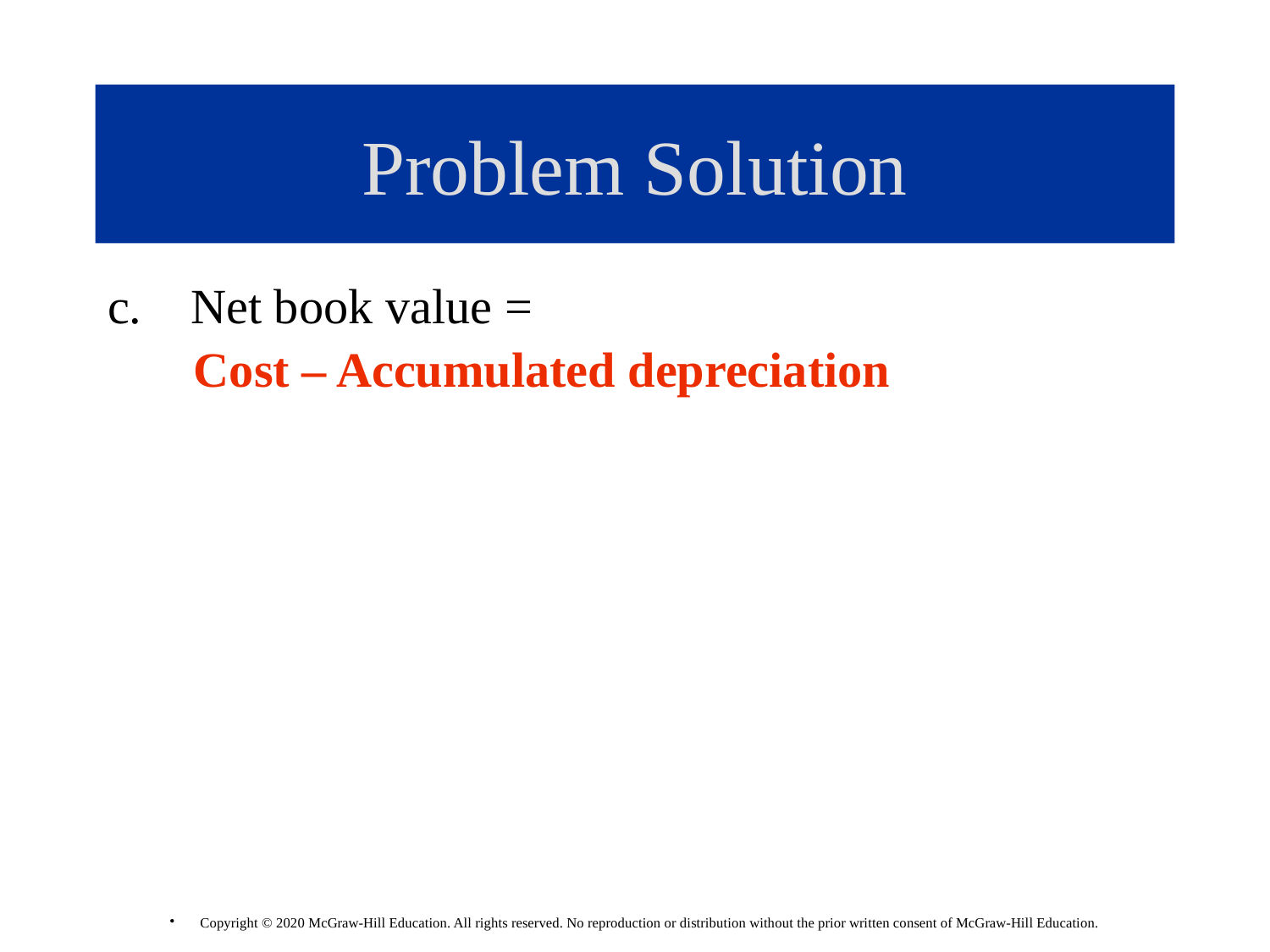

# Problem Solution

c.    Net book value =
       Cost – Accumulated depreciation